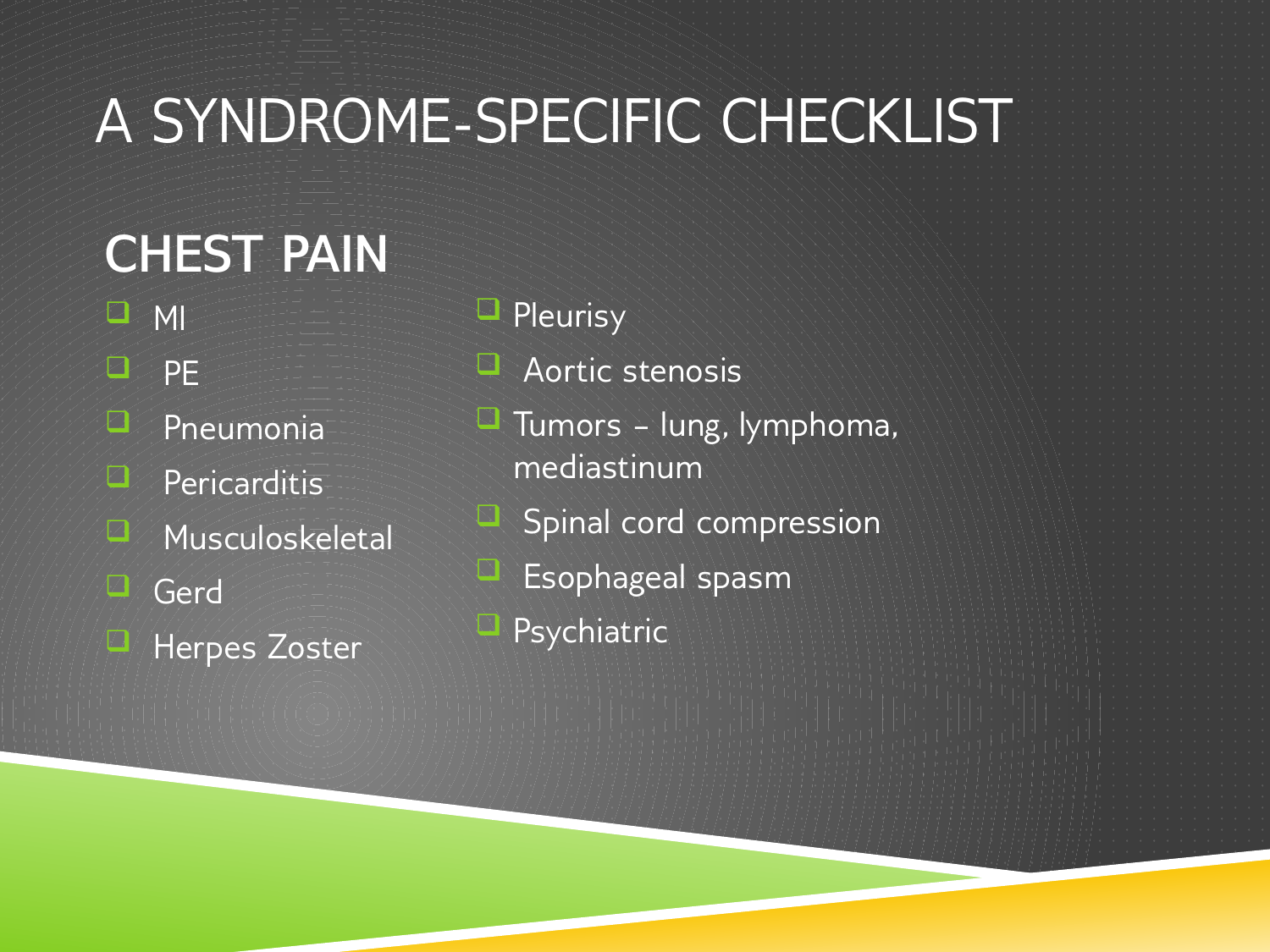

# A SYNDROME-SPECIFIC CHECKLIST
CHEST PAIN
 MI
  PE
  Pneumonia
  Pericarditis
  Musculoskeletal
 Gerd
 Herpes Zoster
Pleurisy
 Aortic stenosis
Tumors – lung, lymphoma, mediastinum
 Spinal cord compression
 Esophageal spasm
Psychiatric